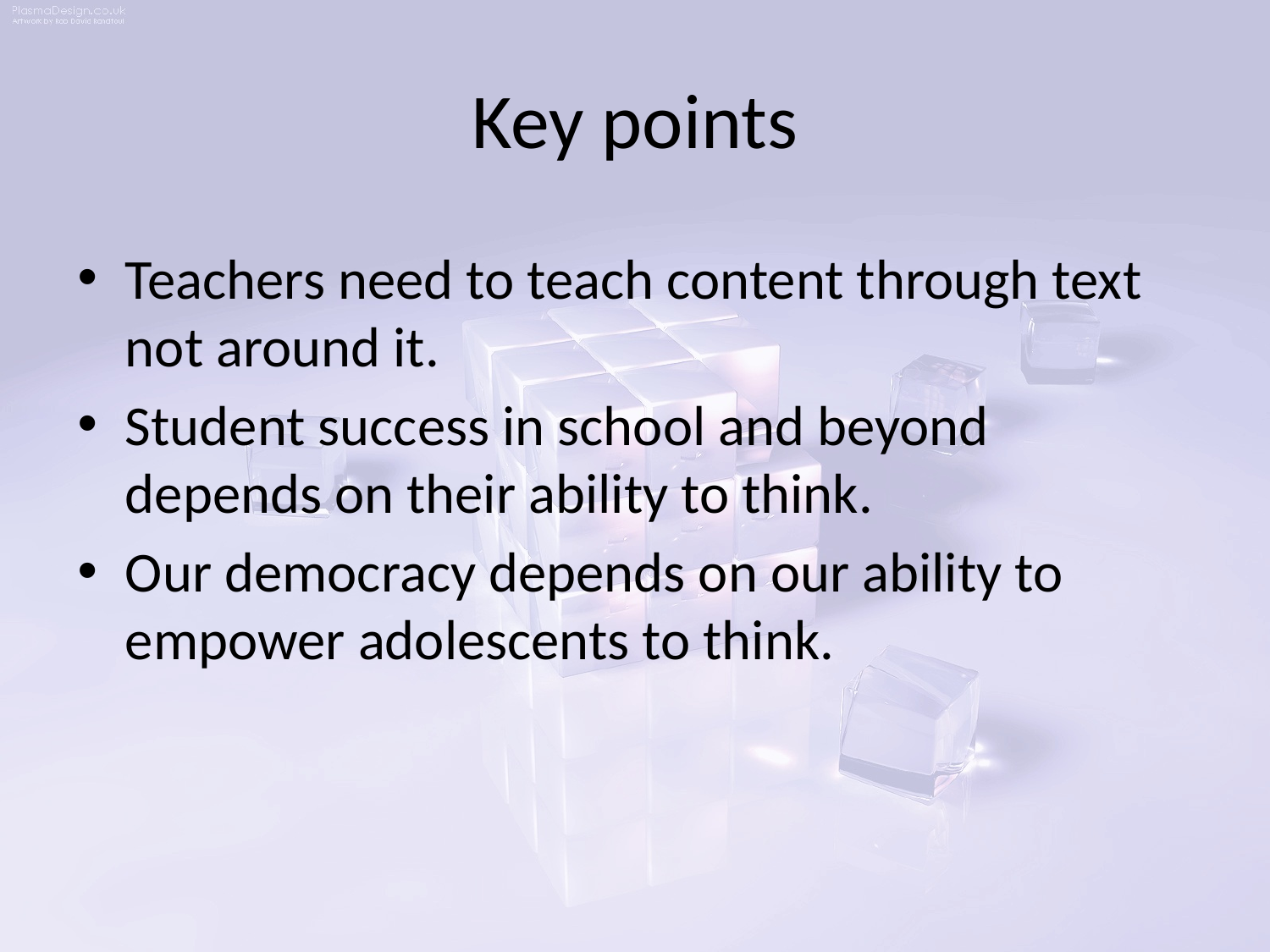

# Key points
Teachers need to teach content through text not around it.
Student success in school and beyond depends on their ability to think.
Our democracy depends on our ability to empower adolescents to think.